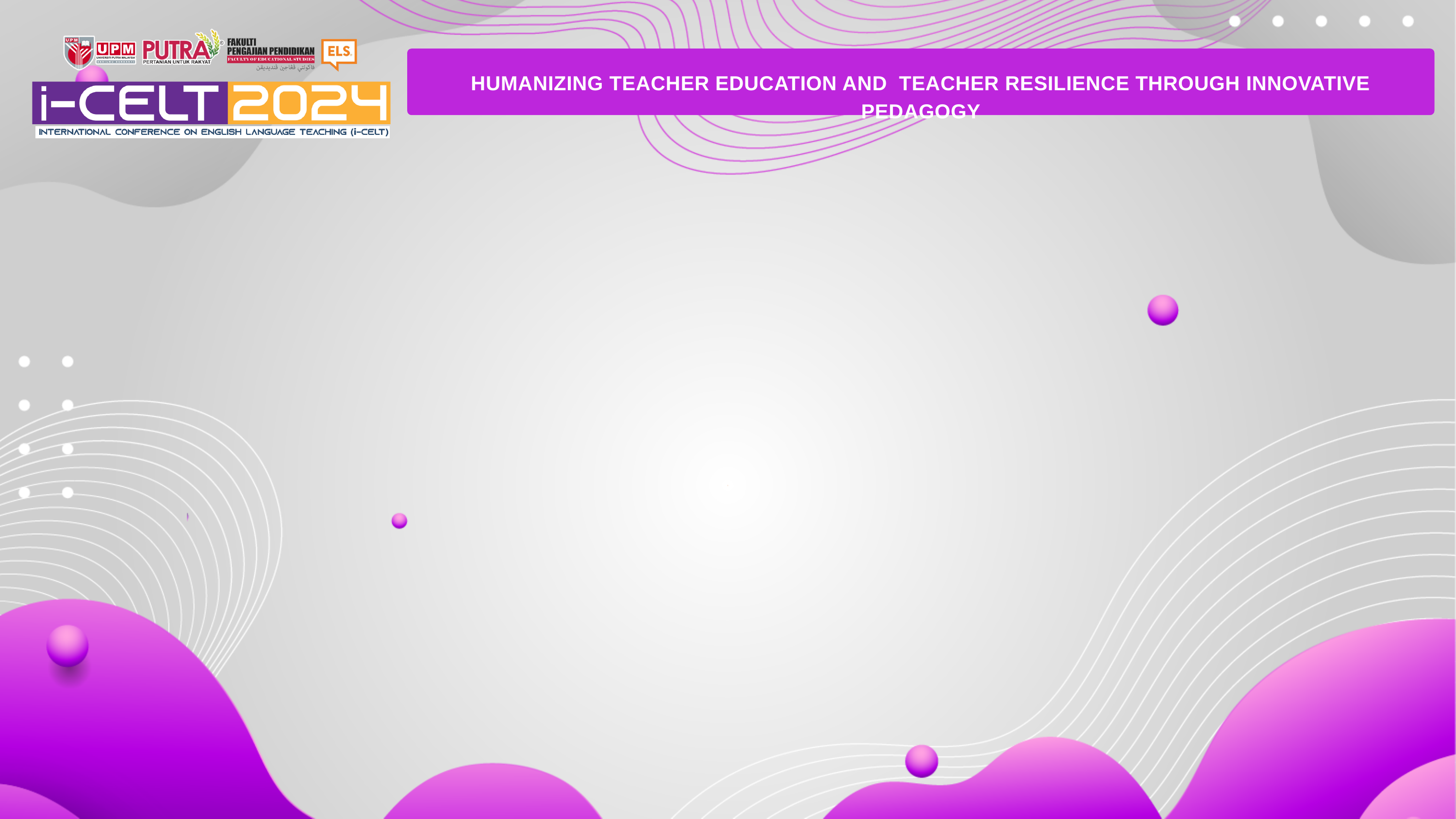

HUMANIZING TEACHER EDUCATION AND  TEACHER RESILIENCE THROUGH INNOVATIVE PEDAGOGY